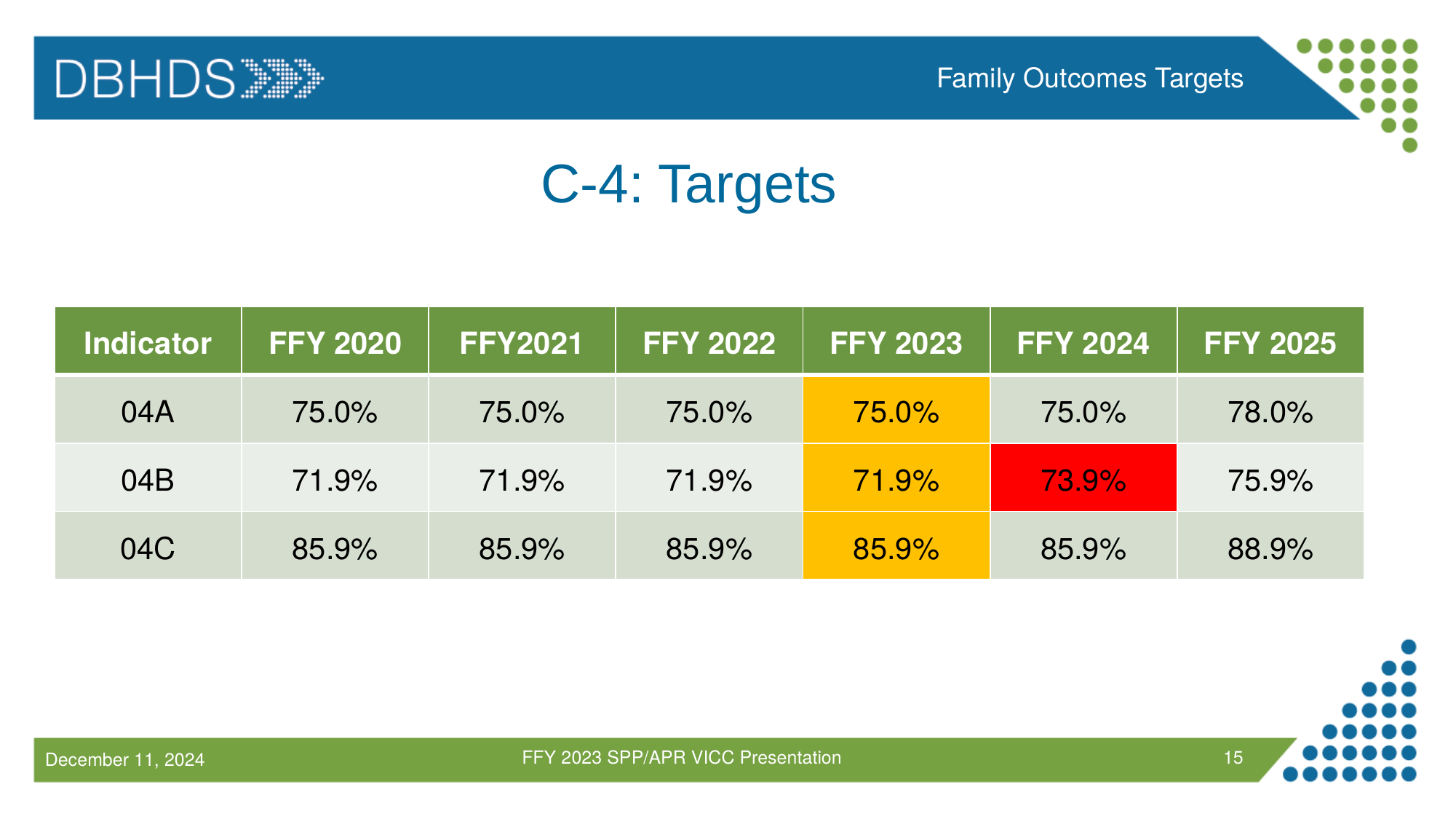

Family Outcomes Targets
# C-4: Targets
| Indicator | FFY 2020 | FFY2021 | FFY 2022 | FFY 2023 | FFY 2024 | FFY 2025 |
| --- | --- | --- | --- | --- | --- | --- |
| 04A | 75.0% | 75.0% | 75.0% | 75.0% | 75.0% | 78.0% |
| 04B | 71.9% | 71.9% | 71.9% | 71.9% | 73.9% | 75.9% |
| 04C | 85.9% | 85.9% | 85.9% | 85.9% | 85.9% | 88.9% |
FFY 2023 SPP/APR VICC Presentation
15
December 11, 2024